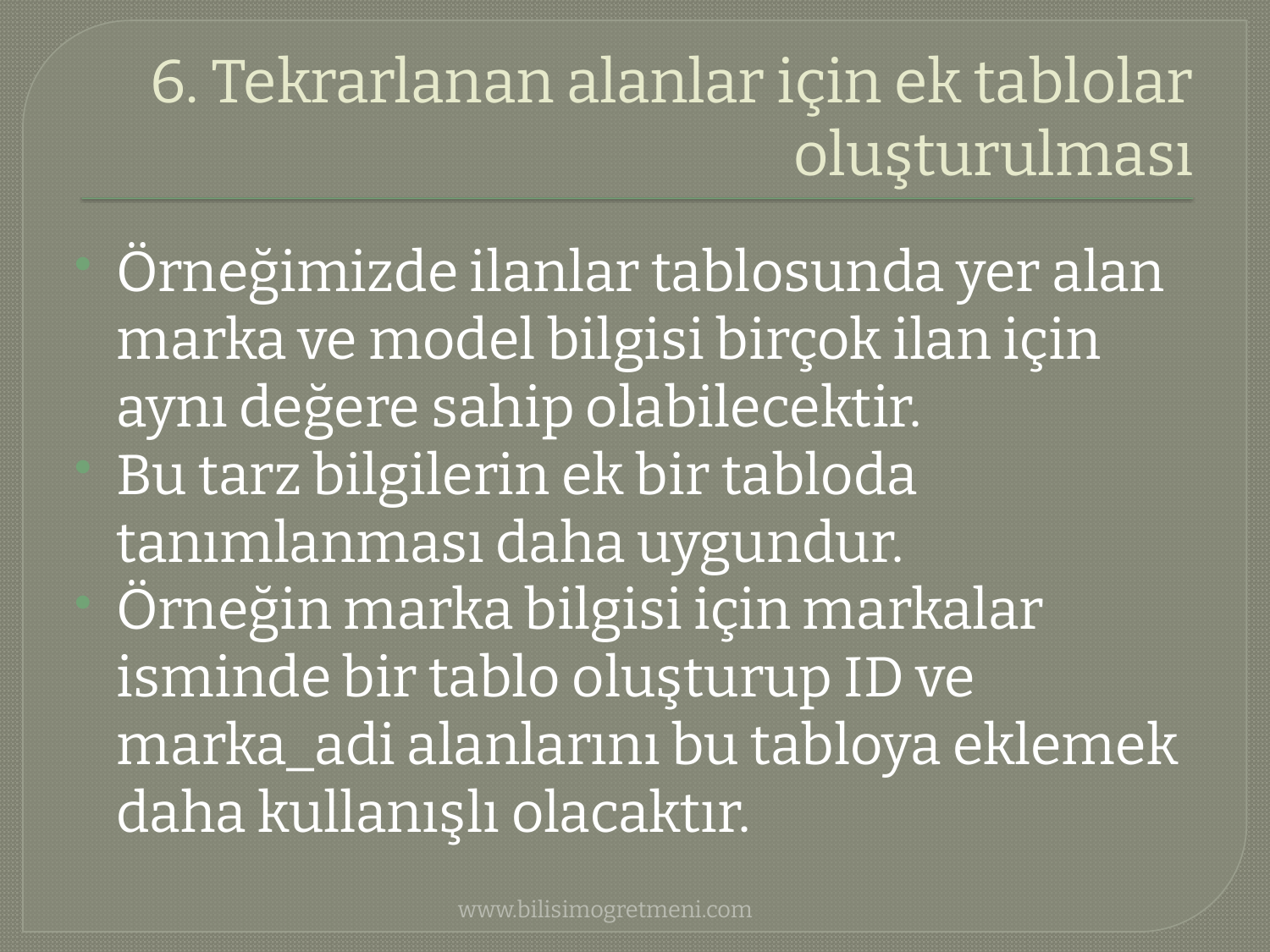

# 6. Tekrarlanan alanlar için ek tablolar oluşturulması
Örneğimizde ilanlar tablosunda yer alan marka ve model bilgisi birçok ilan için aynı değere sahip olabilecektir.
Bu tarz bilgilerin ek bir tabloda tanımlanması daha uygundur.
Örneğin marka bilgisi için markalar isminde bir tablo oluşturup ID ve marka_adi alanlarını bu tabloya eklemek daha kullanışlı olacaktır.
www.bilisimogretmeni.com